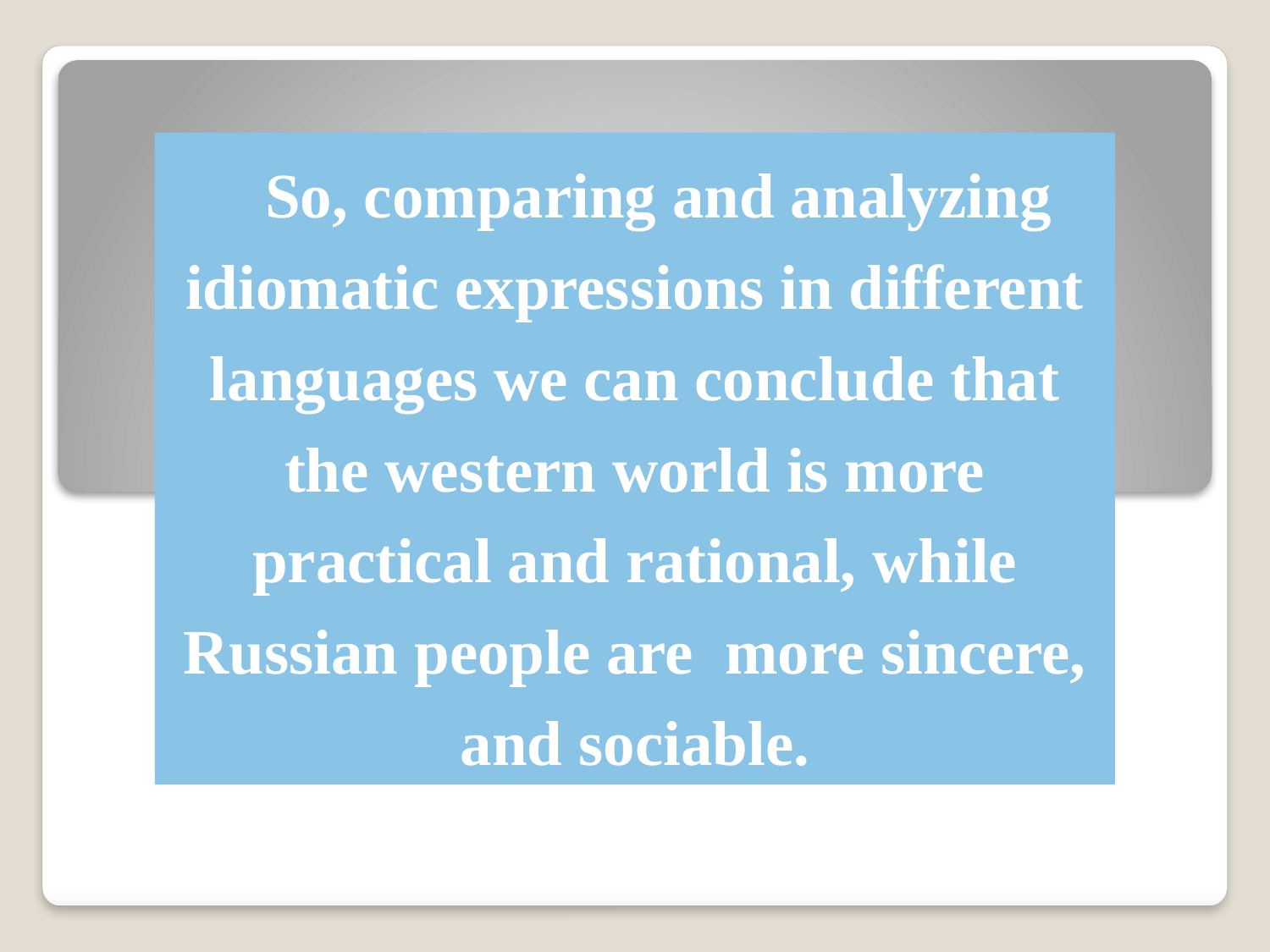

So, comparing and analyzing idiomatic expressions in different languages we can conclude that the western world is more practical and rational, while Russian people are  more sincere, and sociable.